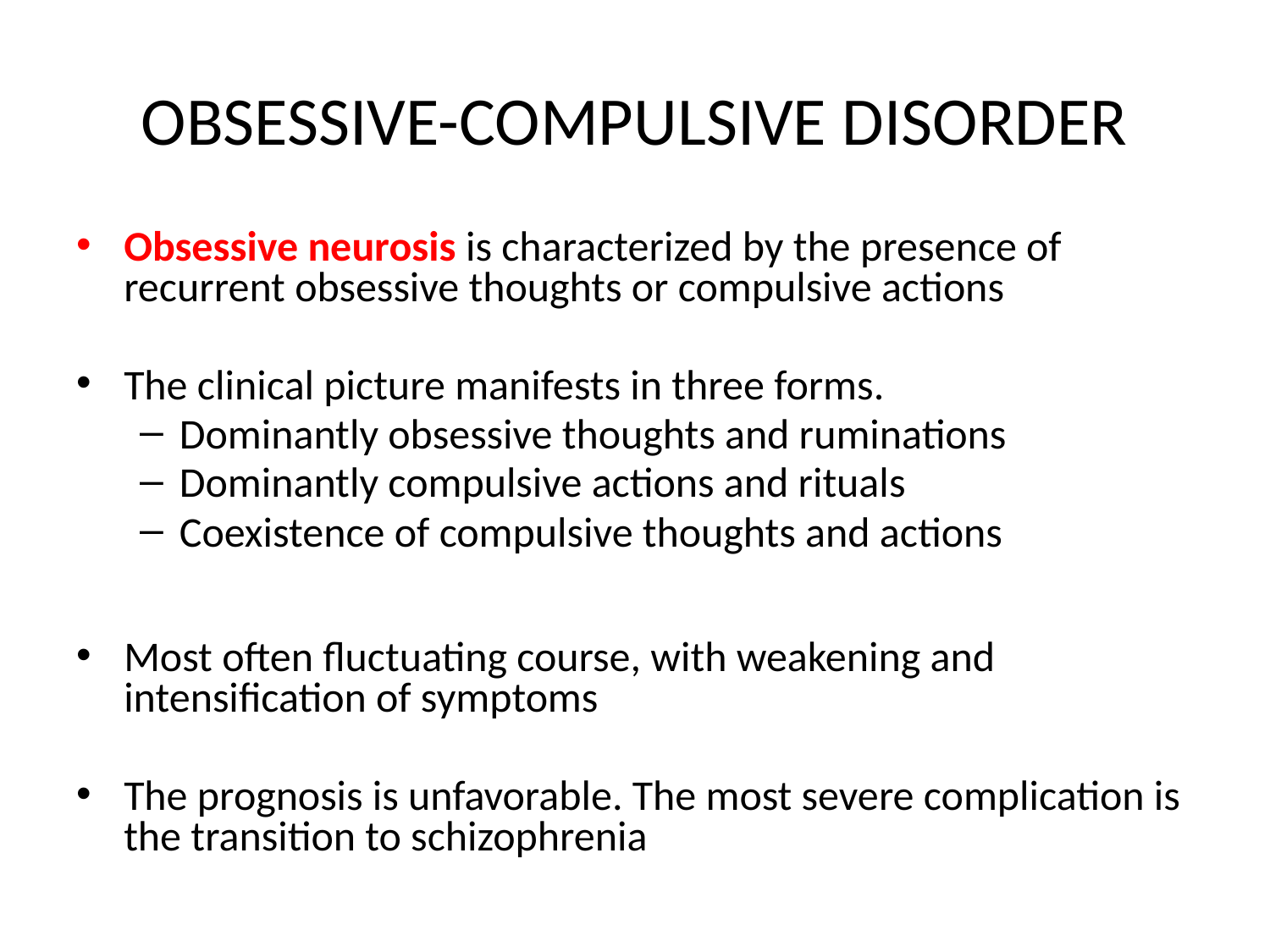

# OBSESSIVE-COMPULSIVE DISORDER
Obsessive neurosis is characterized by the presence of recurrent obsessive thoughts or compulsive actions

The clinical picture manifests in three forms.
Dominantly obsessive thoughts and ruminations
Dominantly compulsive actions and rituals
Coexistence of compulsive thoughts and actions

Most often fluctuating course, with weakening and intensification of symptoms

The prognosis is unfavorable. The most severe complication is the transition to schizophrenia